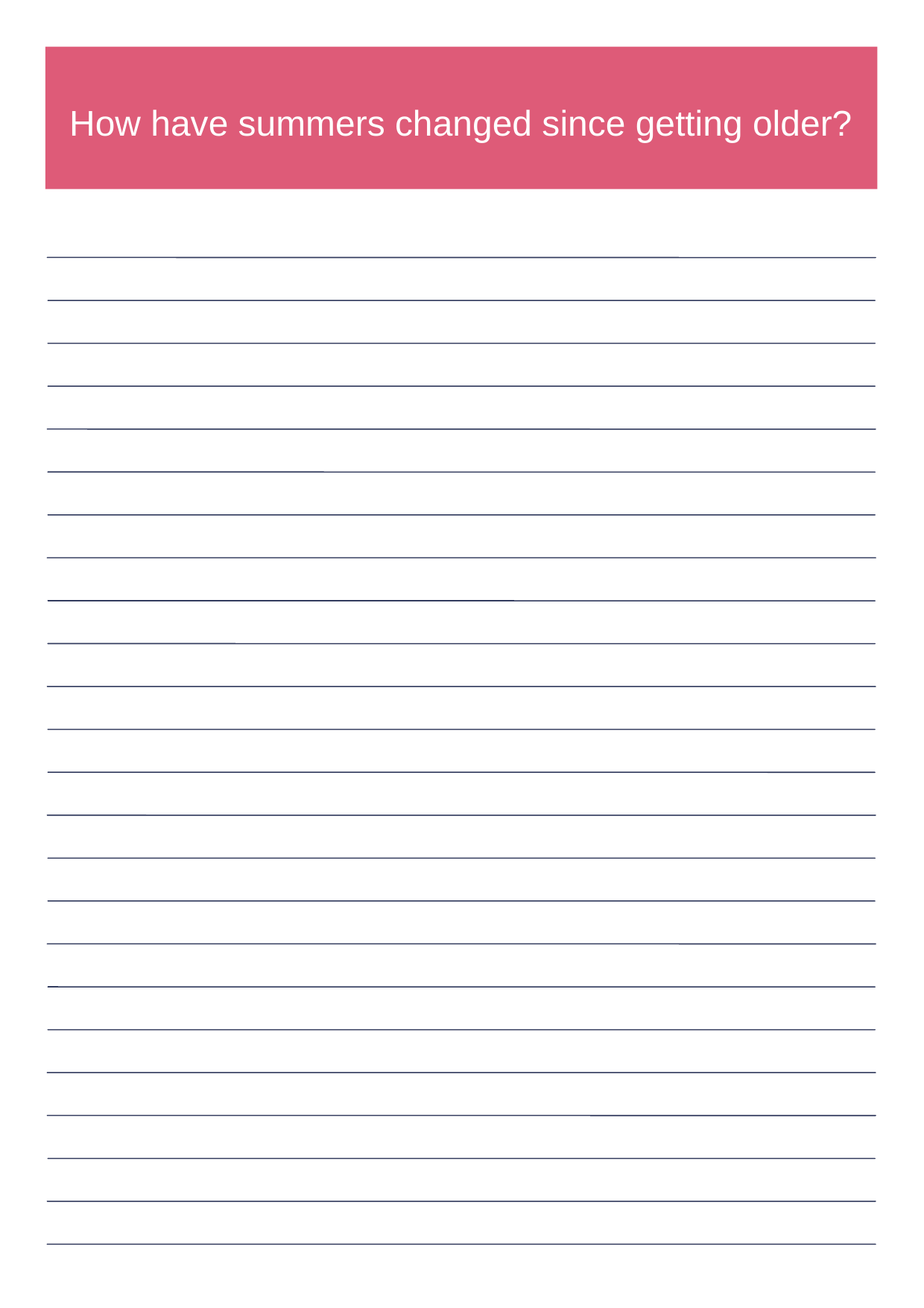

How have summers changed since getting older?